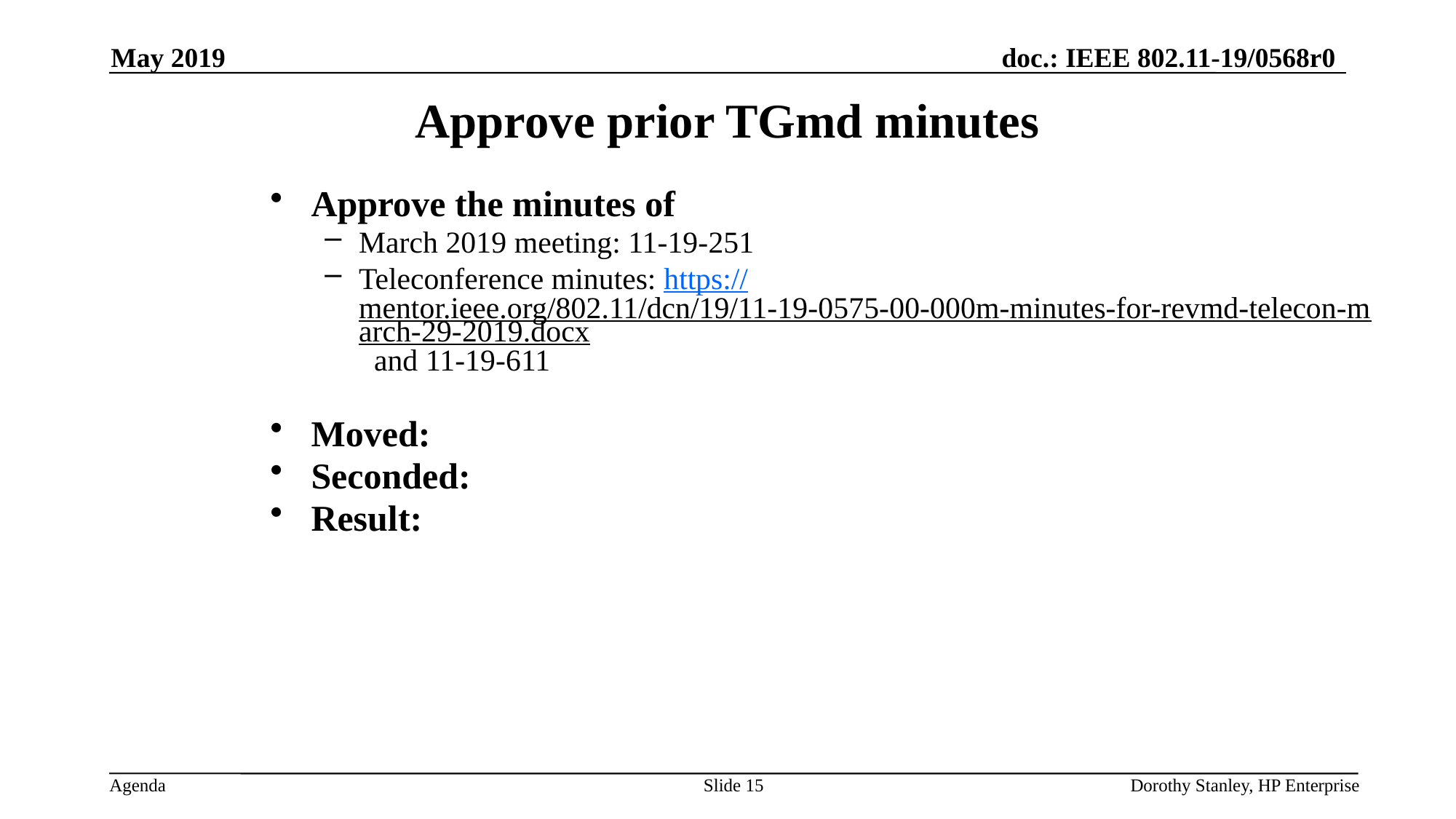

May 2019
Approve prior TGmd minutes
Approve the minutes of
March 2019 meeting: 11-19-251
Teleconference minutes: https://mentor.ieee.org/802.11/dcn/19/11-19-0575-00-000m-minutes-for-revmd-telecon-march-29-2019.docx  and 11-19-611
Moved:
Seconded:
Result:

Slide 15
Dorothy Stanley, HP Enterprise